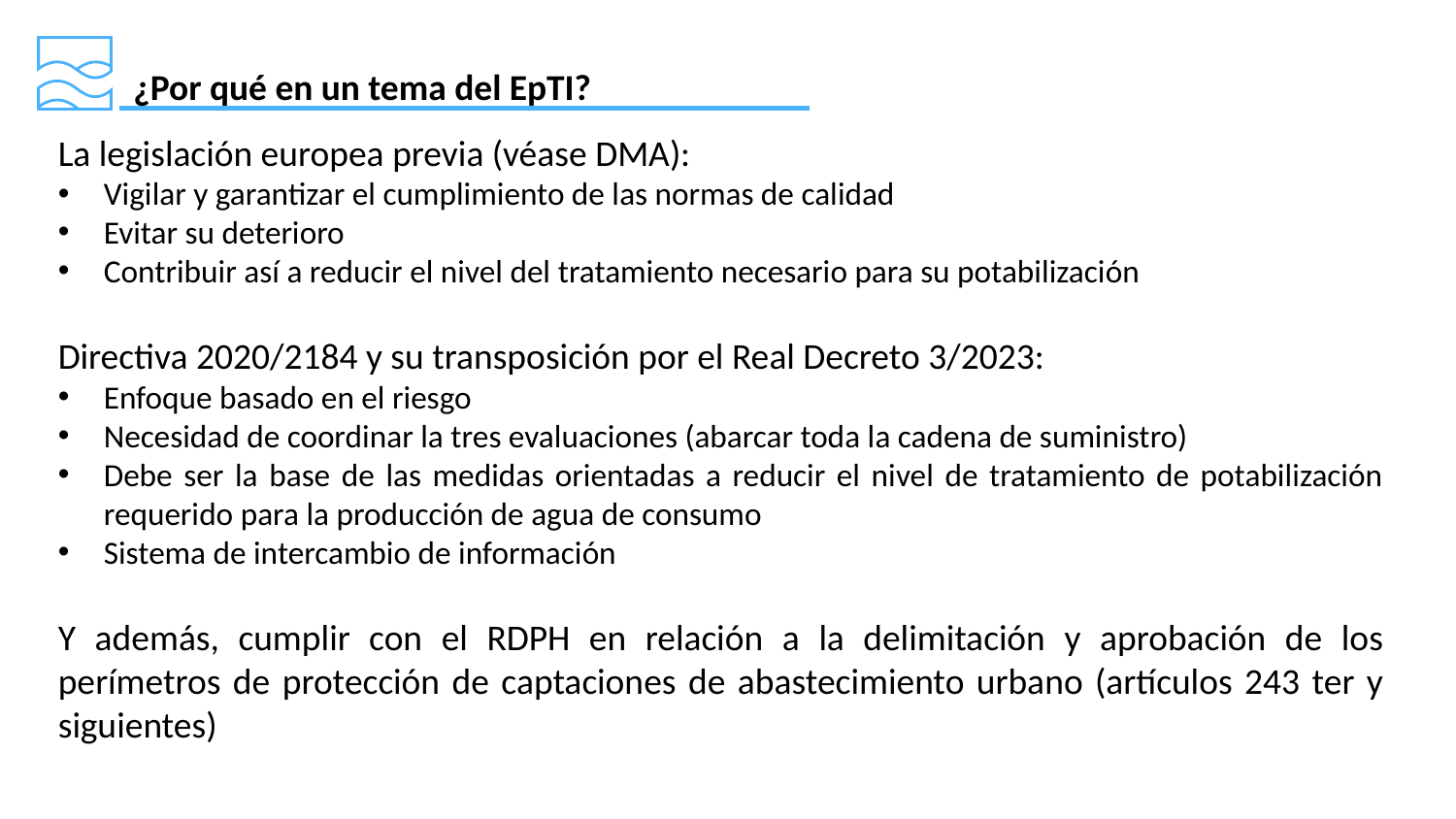

¿Por qué en un tema del EpTI?
La legislación europea previa (véase DMA):
Vigilar y garantizar el cumplimiento de las normas de calidad
Evitar su deterioro
Contribuir así a reducir el nivel del tratamiento necesario para su potabilización

Directiva 2020/2184 y su transposición por el Real Decreto 3/2023:
Enfoque basado en el riesgo
Necesidad de coordinar la tres evaluaciones (abarcar toda la cadena de suministro)
Debe ser la base de las medidas orientadas a reducir el nivel de tratamiento de potabilización requerido para la producción de agua de consumo
Sistema de intercambio de información

Y además, cumplir con el RDPH en relación a la delimitación y aprobación de los perímetros de protección de captaciones de abastecimiento urbano (artículos 243 ter y siguientes)